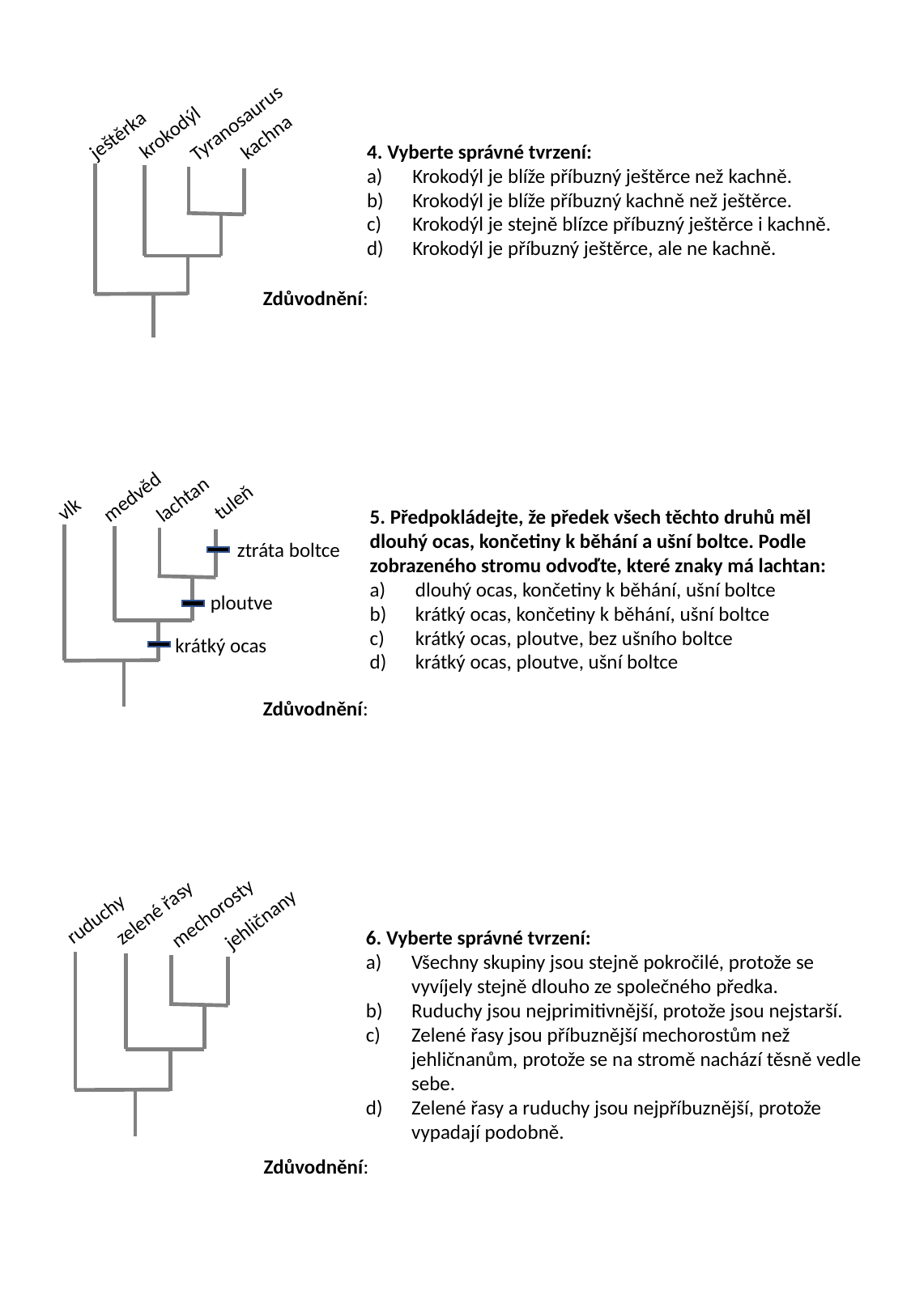

Tyranosaurus
krokodýl
kachna
ještěrka
4. Vyberte správné tvrzení:
Krokodýl je blíže příbuzný ještěrce než kachně.
Krokodýl je blíže příbuzný kachně než ještěrce.
Krokodýl je stejně blízce příbuzný ještěrce i kachně.
Krokodýl je příbuzný ještěrce, ale ne kachně.

Zdůvodnění:
tuleň
vlk
medvěd
lachtan
ztráta boltce

ploutve

krátký ocas

5. Předpokládejte, že předek všech těchto druhů měl dlouhý ocas, končetiny k běhání a ušní boltce. Podle zobrazeného stromu odvoďte, které znaky má lachtan:
dlouhý ocas, končetiny k běhání, ušní boltce
krátký ocas, končetiny k běhání, ušní boltce
krátký ocas, ploutve, bez ušního boltce
krátký ocas, ploutve, ušní boltce

Zdůvodnění:
ruduchy
mechorosty
jehličnany
zelené řasy
6. Vyberte správné tvrzení:
Všechny skupiny jsou stejně pokročilé, protože se vyvíjely stejně dlouho ze společného předka.
Ruduchy jsou nejprimitivnější, protože jsou nejstarší.
Zelené řasy jsou příbuznější mechorostům než jehličnanům, protože se na stromě nachází těsně vedle sebe.
Zelené řasy a ruduchy jsou nejpříbuznější, protože vypadají podobně.

Zdůvodnění: